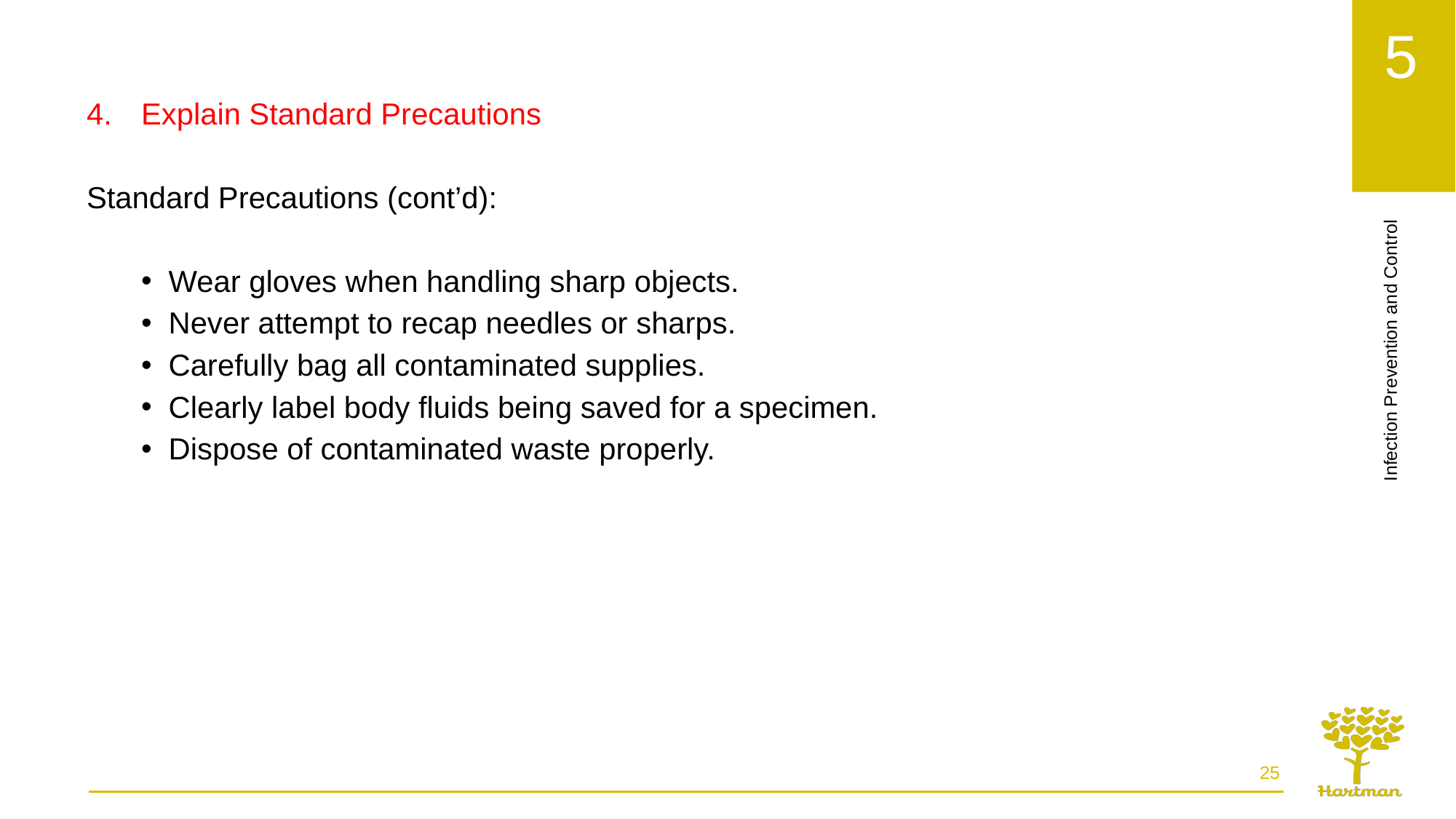

Explain Standard Precautions

Standard Precautions (cont’d):

Wear gloves when handling sharp objects.
Never attempt to recap needles or sharps.
Carefully bag all contaminated supplies.
Clearly label body fluids being saved for a specimen.
Dispose of contaminated waste properly.

25